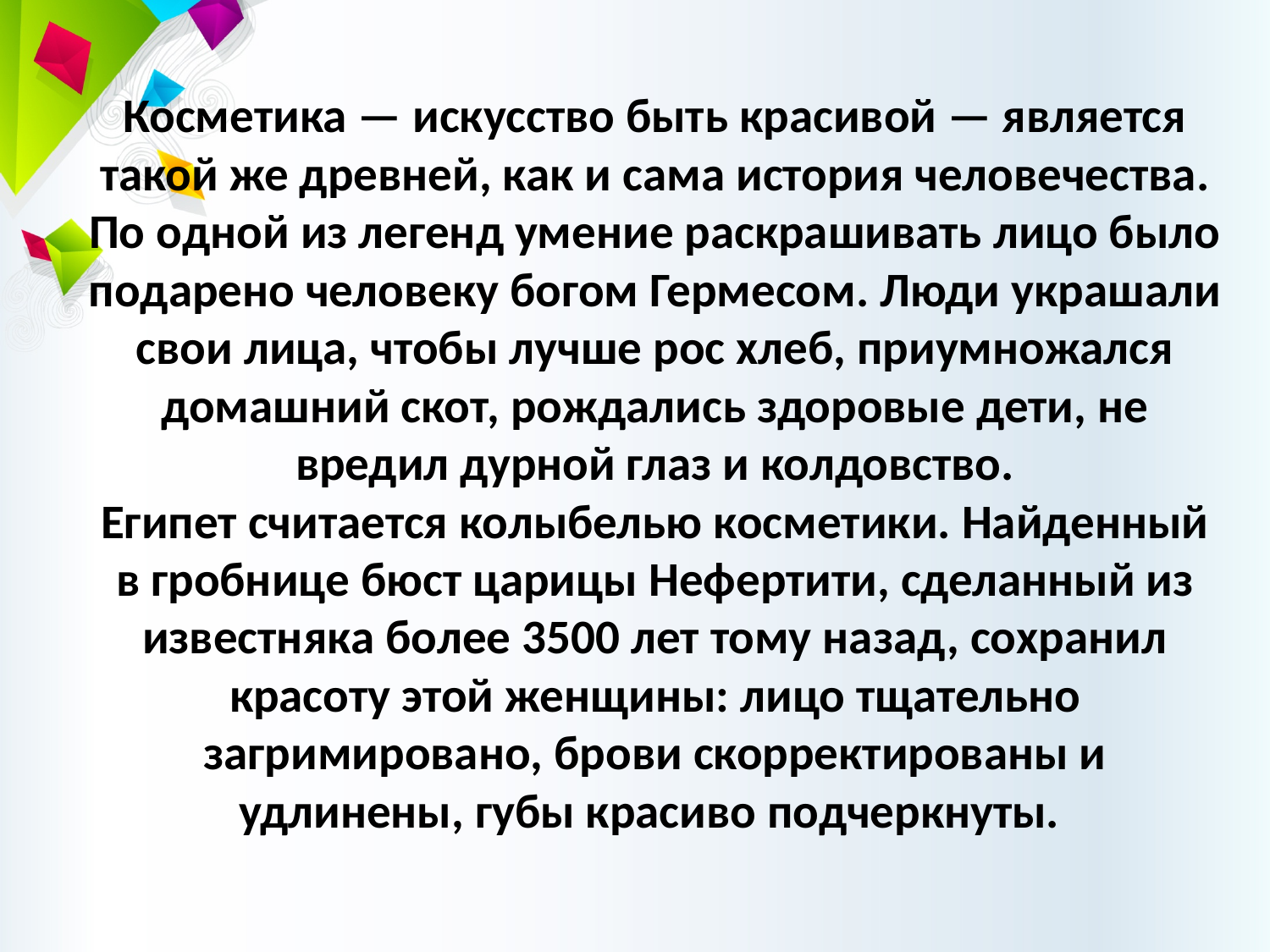

# Косметика — искусство быть красивой — является такой же древней, как и сама история человечества. По одной из легенд умение раскрашивать лицо было подарено человеку богом Гермесом. Люди украшали свои лица, чтобы лучше рос хлеб, приумножался домашний скот, рождались здоровые дети, не вредил дурной глаз и колдовство. Египет считается колыбелью косметики. Найденный в гробнице бюст царицы Нефертити, сделанный из известняка более 3500 лет тому назад, сохранил красоту этой женщины: лицо тщательно загримировано, брови скорректированы и удлинены, губы красиво подчеркнуты.